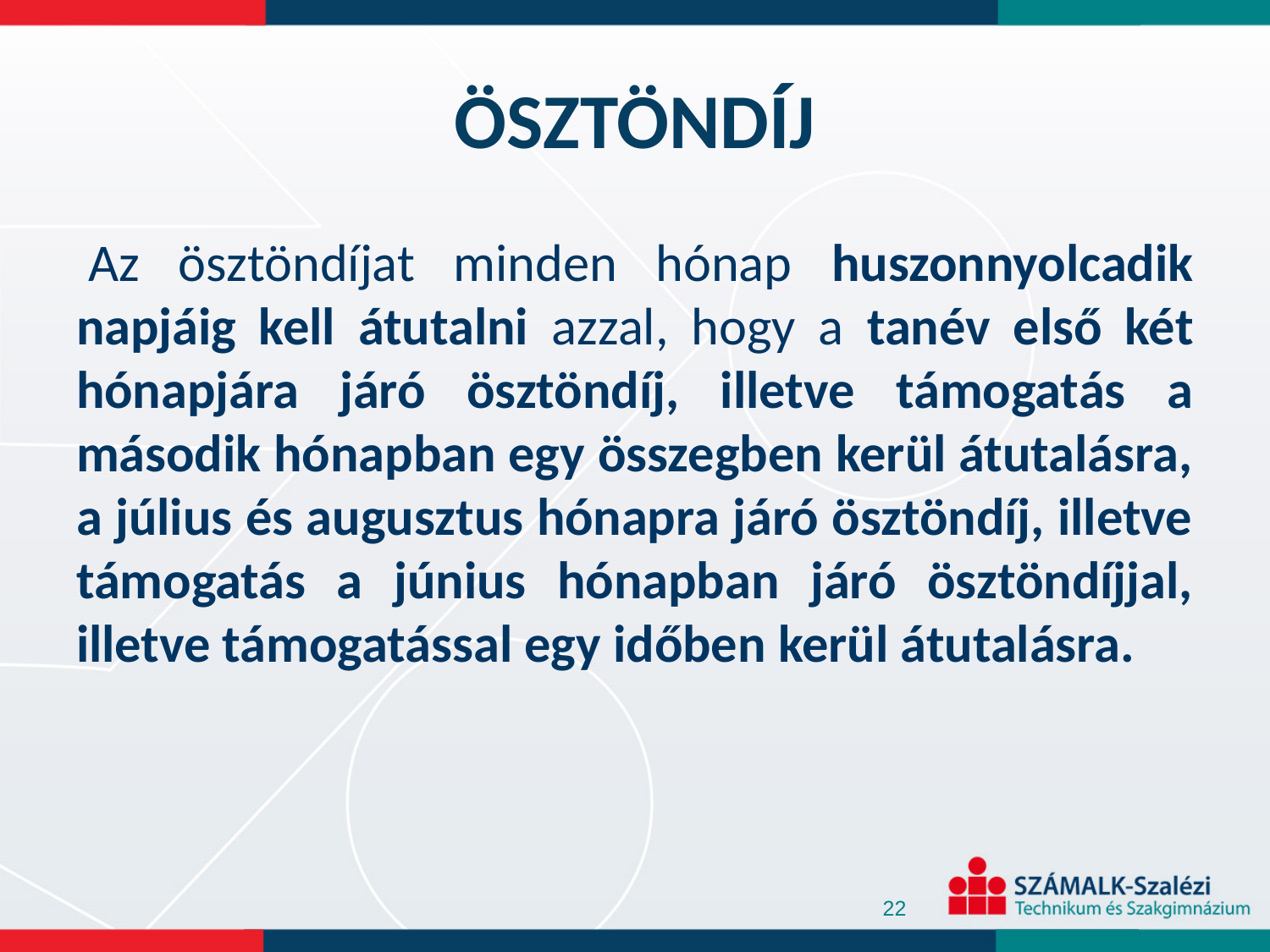

# Ösztöndíj
 Az ösztöndíjat minden hónap huszonnyolcadik napjáig kell átutalni azzal, hogy a tanév első két hónapjára járó ösztöndíj, illetve támogatás a második hónapban egy összegben kerül átutalásra, a július és augusztus hónapra járó ösztöndíj, illetve támogatás a június hónapban járó ösztöndíjjal, illetve támogatással egy időben kerül átutalásra.
22